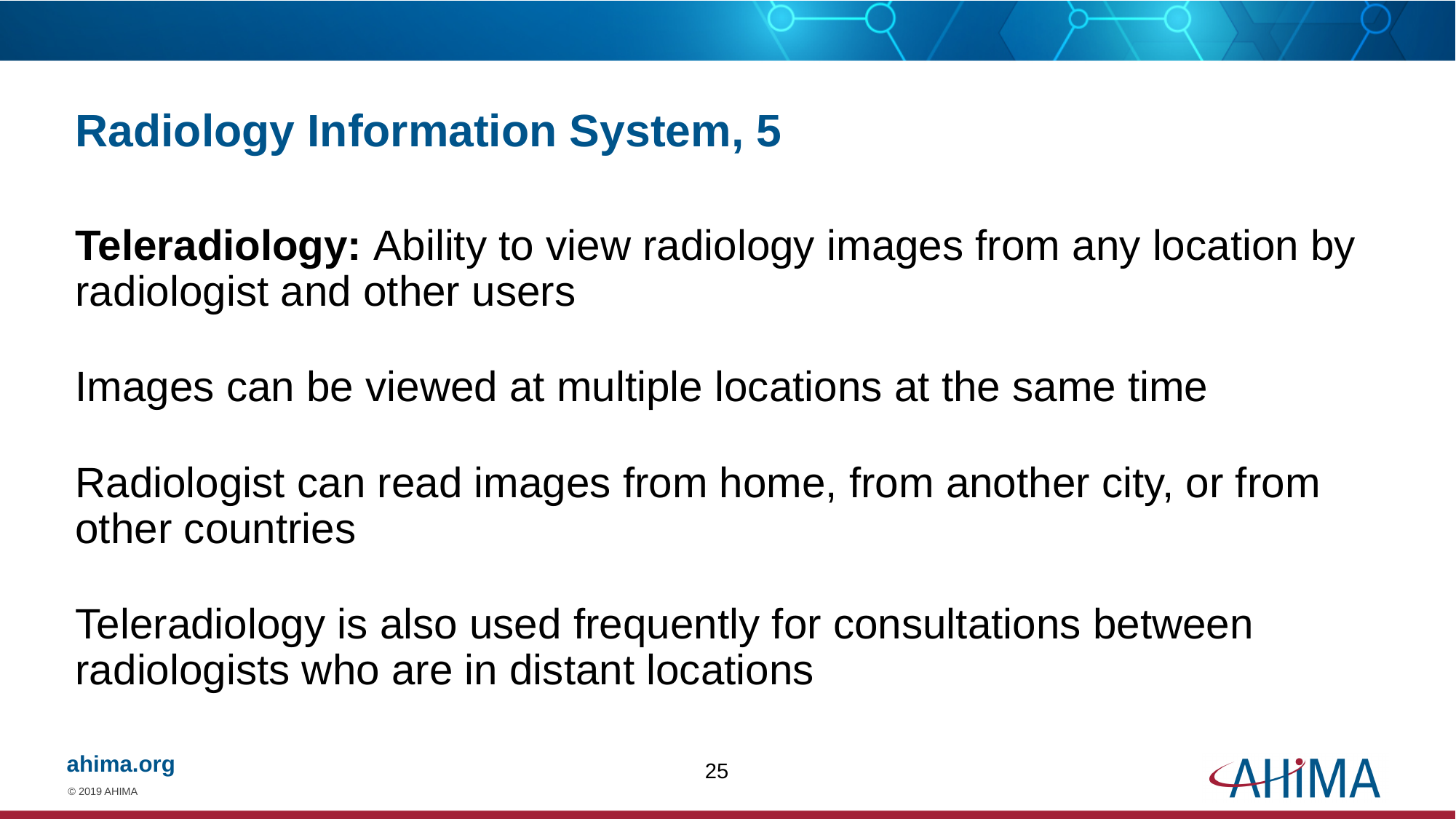

# Radiology Information System, 5
Teleradiology: Ability to view radiology images from any location by radiologist and other users

Images can be viewed at multiple locations at the same time

Radiologist can read images from home, from another city, or from other countries

Teleradiology is also used frequently for consultations between radiologists who are in distant locations